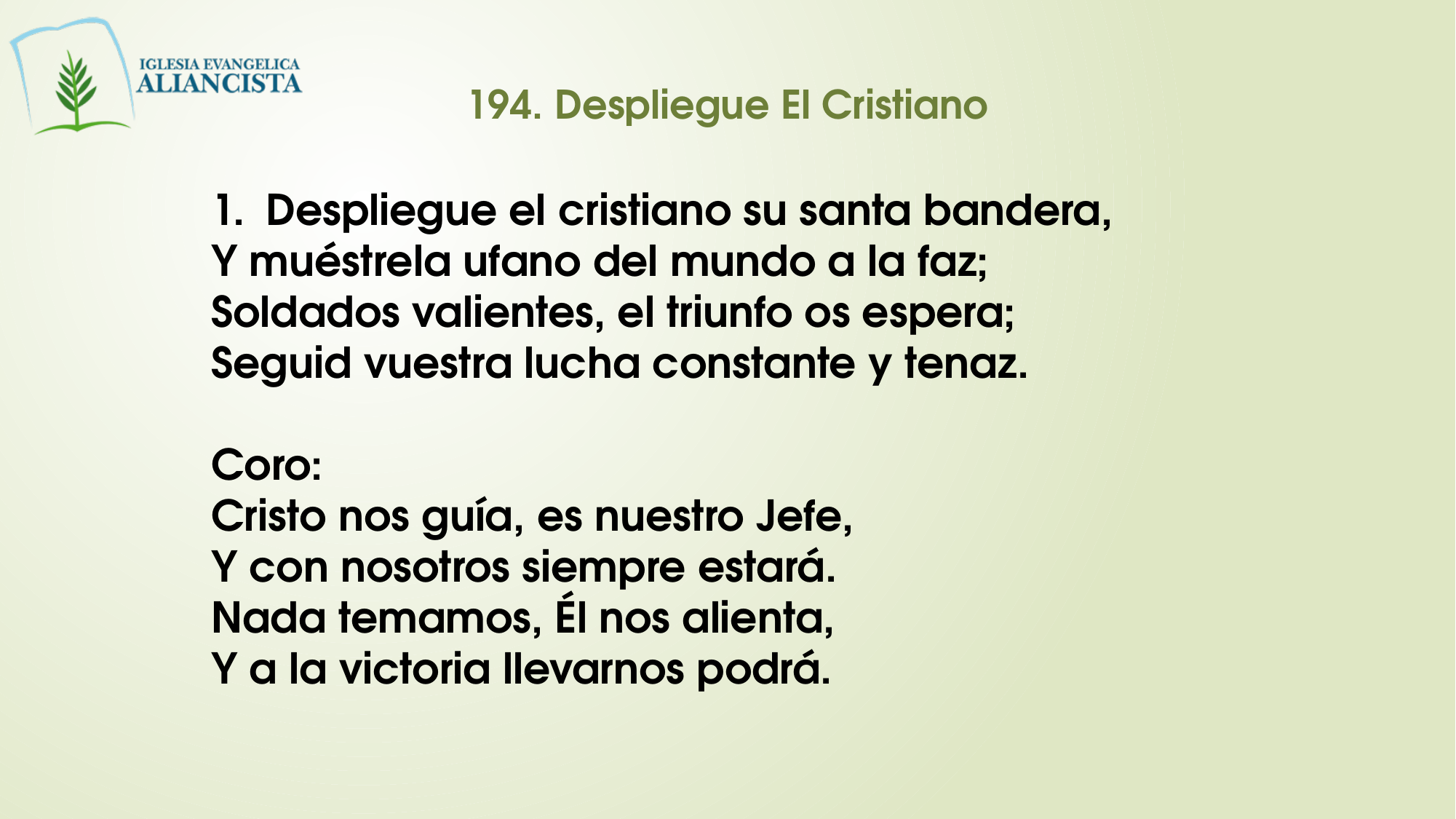

194. Despliegue El Cristiano
Despliegue el cristiano su santa bandera,
Y muéstrela ufano del mundo a la faz;
Soldados valientes, el triunfo os espera;
Seguid vuestra lucha constante y tenaz.

Coro:
Cristo nos guía, es nuestro Jefe,
Y con nosotros siempre estará.
Nada temamos, Él nos alienta,
Y a la victoria llevarnos podrá.